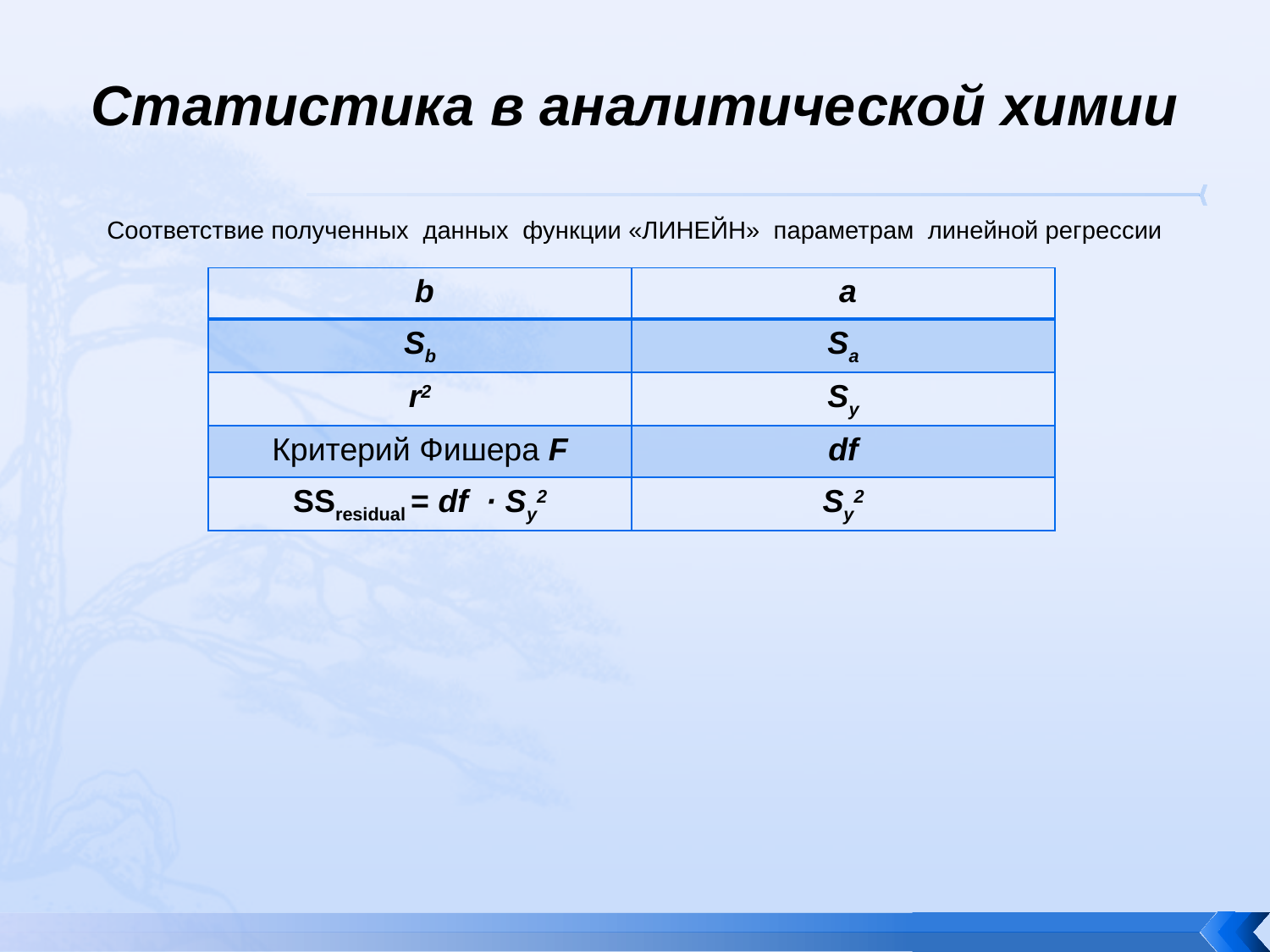

# Статистика в аналитической химии
Соответствие полученных  данных  функции «ЛИНЕЙН»  параметрам  линейной регрессии
| b | а |
| --- | --- |
| Sb | Sa |
| r2 | Sy |
| Критерий Фишера F | df |
| SSresidual = df · Sy2 | Sy2 |